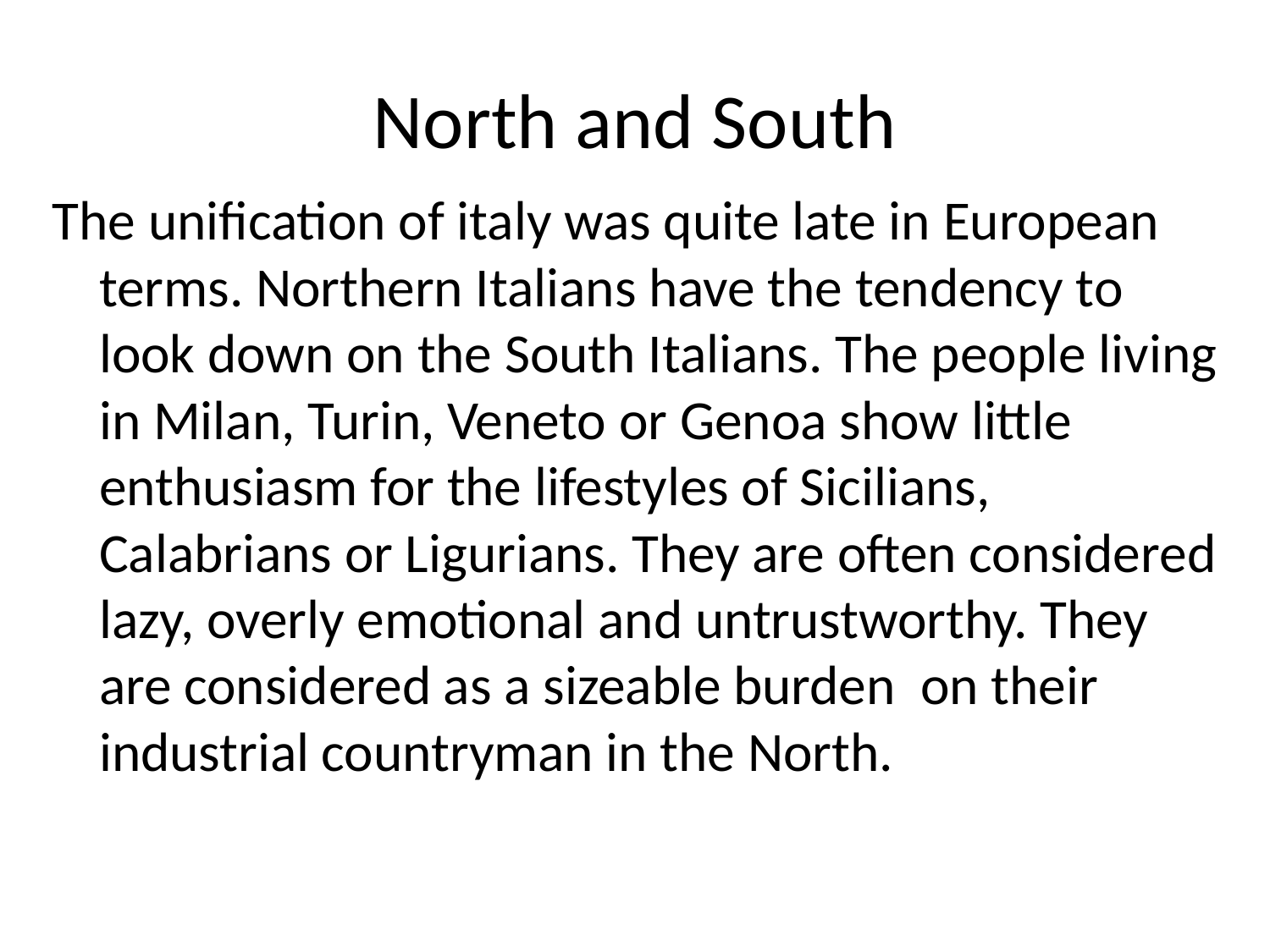

# North and South
The unification of italy was quite late in European terms. Northern Italians have the tendency to look down on the South Italians. The people living in Milan, Turin, Veneto or Genoa show little enthusiasm for the lifestyles of Sicilians, Calabrians or Ligurians. They are often considered lazy, overly emotional and untrustworthy. They are considered as a sizeable burden  on their industrial countryman in the North.